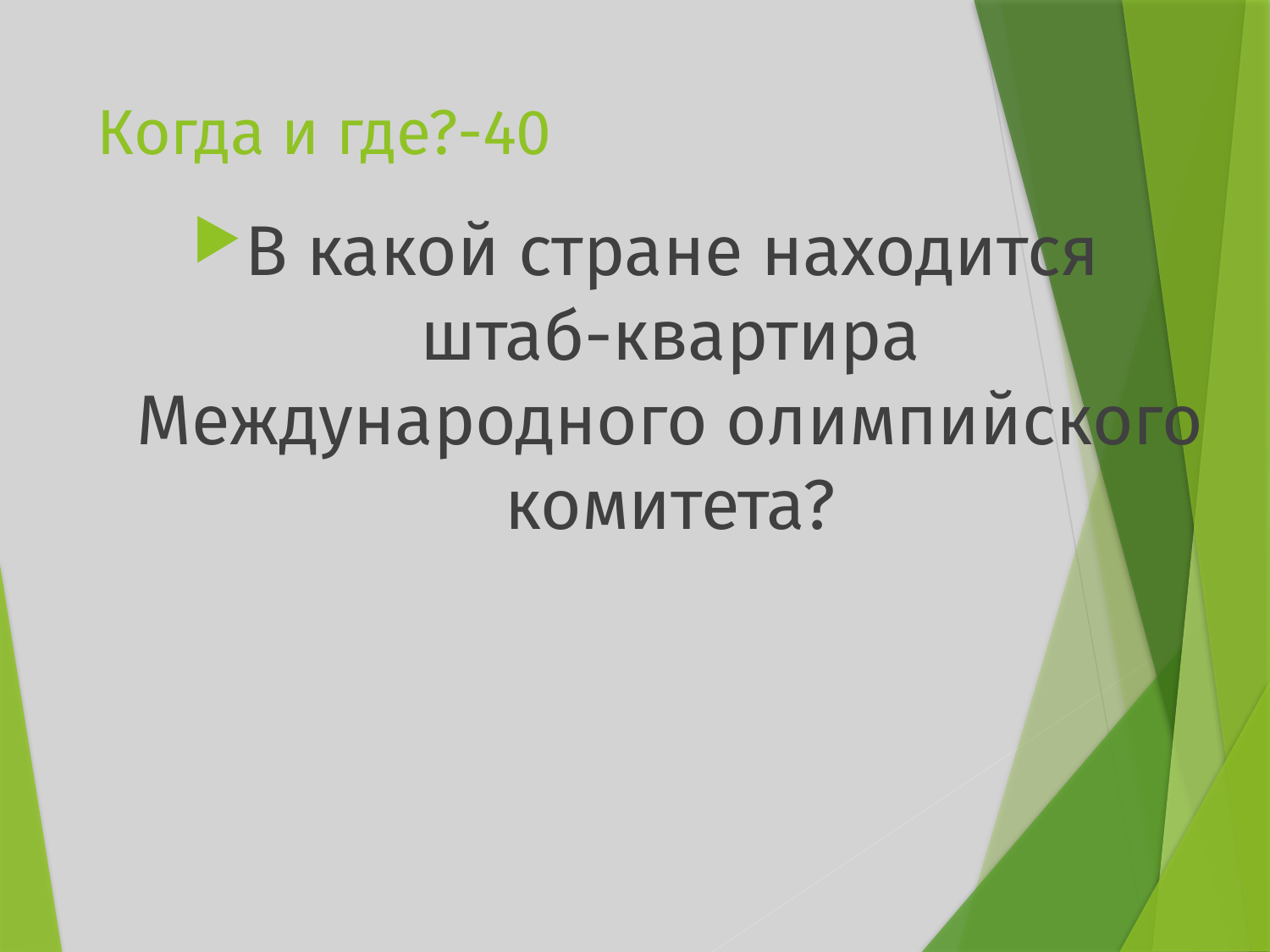

# Когда и где?-40
В какой стране находится штаб-квартира Международного олимпийского комитета?